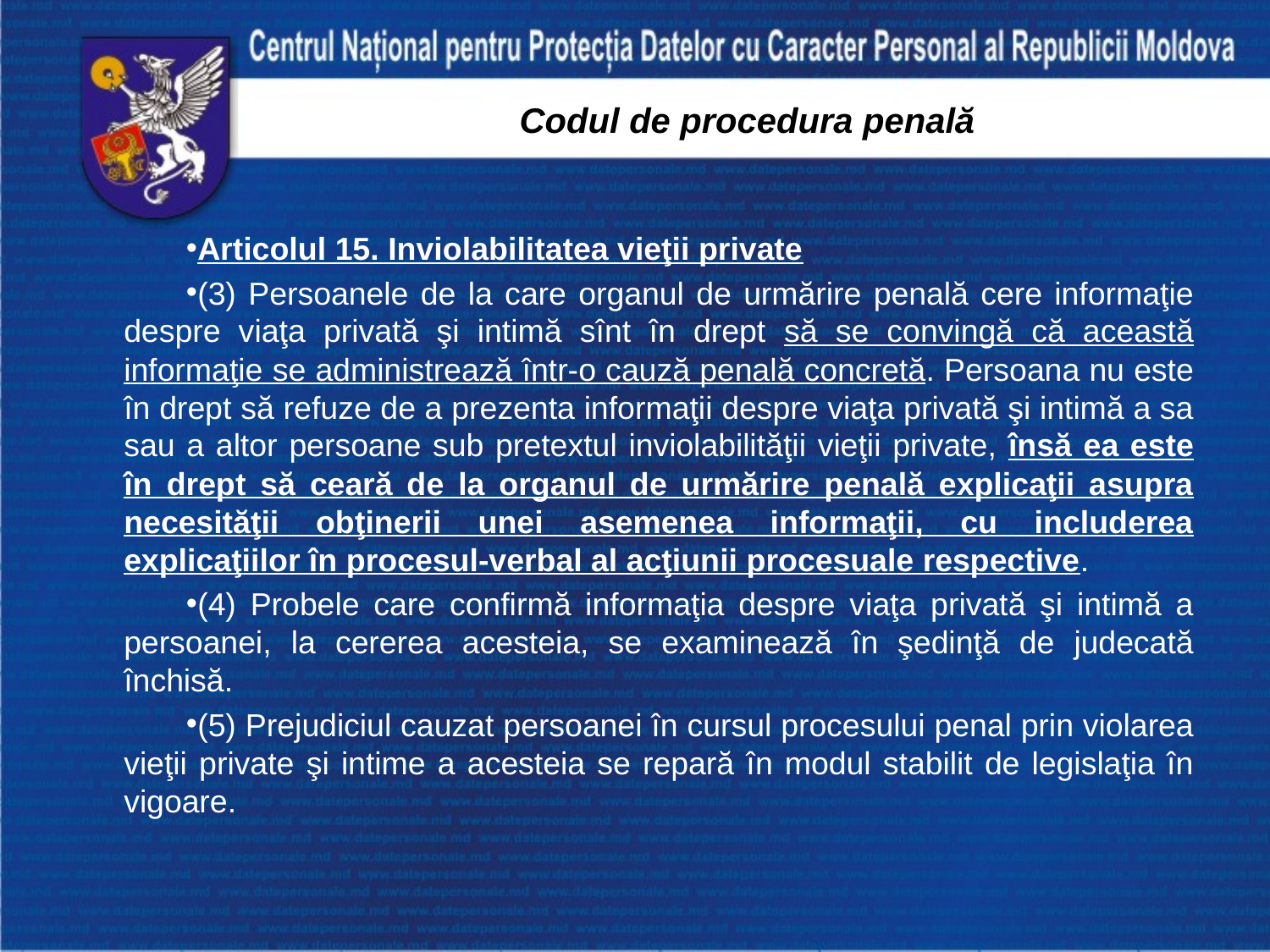

# Codul de procedura penală
Articolul 15. Inviolabilitatea vieţii private
(3) Persoanele de la care organul de urmărire penală cere informaţie despre viaţa privată şi intimă sînt în drept să se convingă că această informaţie se administrează într-o cauză penală concretă. Persoana nu este în drept să refuze de a prezenta informaţii despre viaţa privată şi intimă a sa sau a altor persoane sub pretextul inviolabilităţii vieţii private, însă ea este în drept să ceară de la organul de urmărire penală explicaţii asupra necesităţii obţinerii unei asemenea informaţii, cu includerea explicaţiilor în procesul-verbal al acţiunii procesuale respective.
(4) Probele care confirmă informaţia despre viaţa privată şi intimă a persoanei, la cererea acesteia, se examinează în şedinţă de judecată închisă.
(5) Prejudiciul cauzat persoanei în cursul procesului penal prin violarea vieţii private şi intime a acesteia se repară în modul stabilit de legislaţia în vigoare.